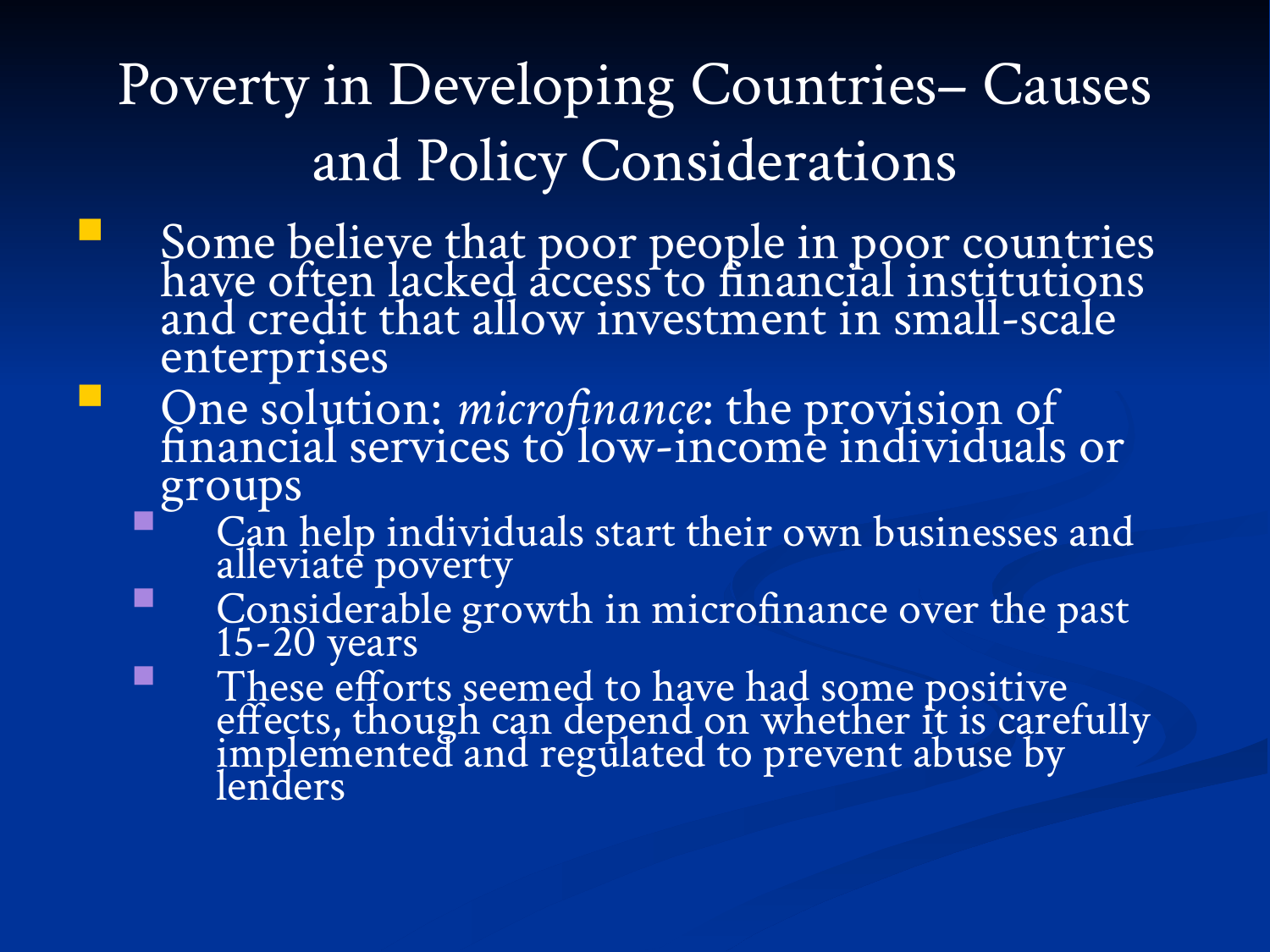

Poverty in Developing Countries– Causes and Policy Considerations
# Some believe that poor people in poor countries have often lacked access to financial institutions and credit that allow investment in small-scale enterprises
One solution: microfinance: the provision of financial services to low-income individuals or groups
Can help individuals start their own businesses and alleviate poverty
Considerable growth in microfinance over the past 15-20 years
These efforts seemed to have had some positive effects, though can depend on whether it is carefully implemented and regulated to prevent abuse by lenders